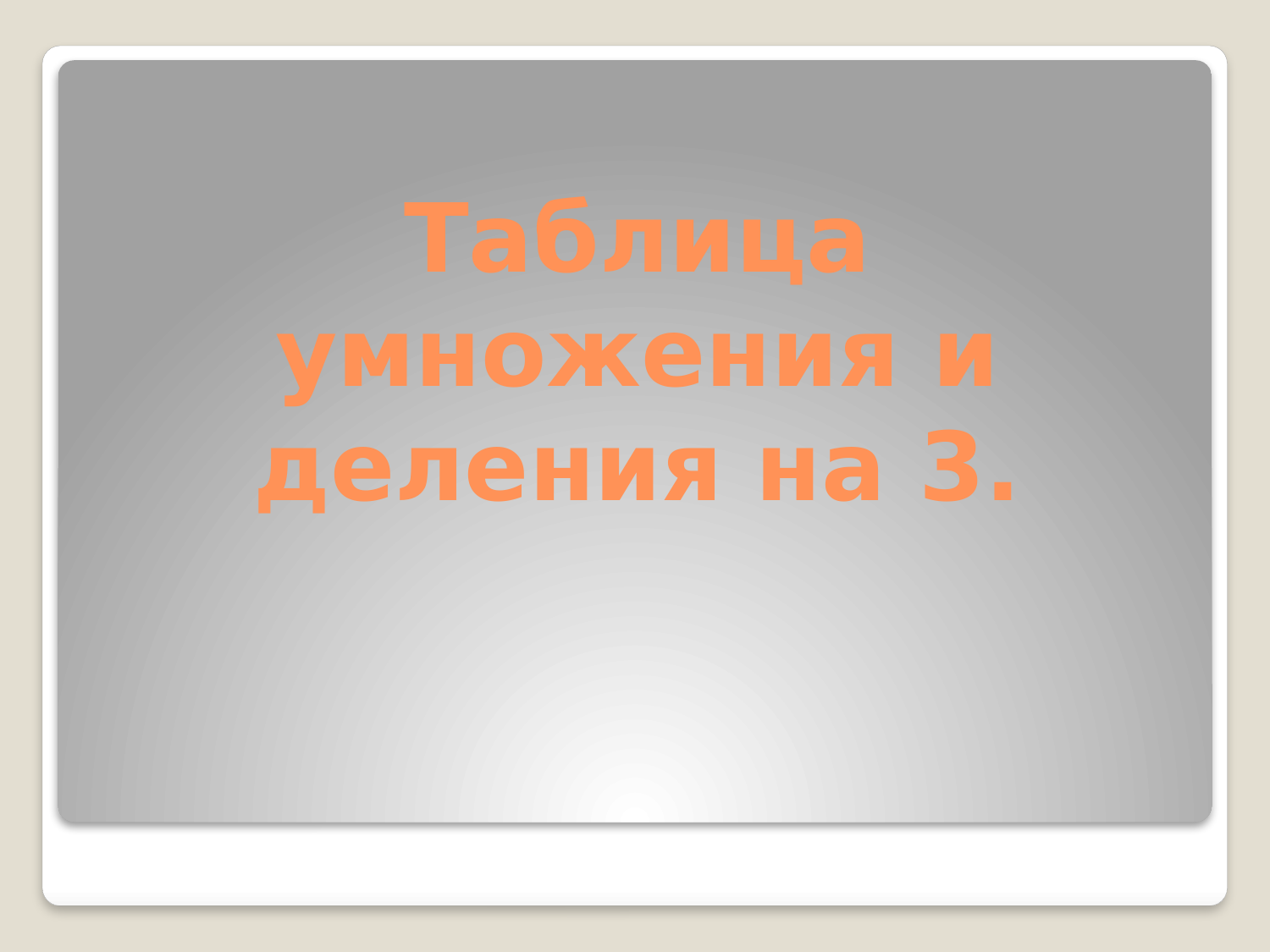

# Таблица умножения и деления на 3.